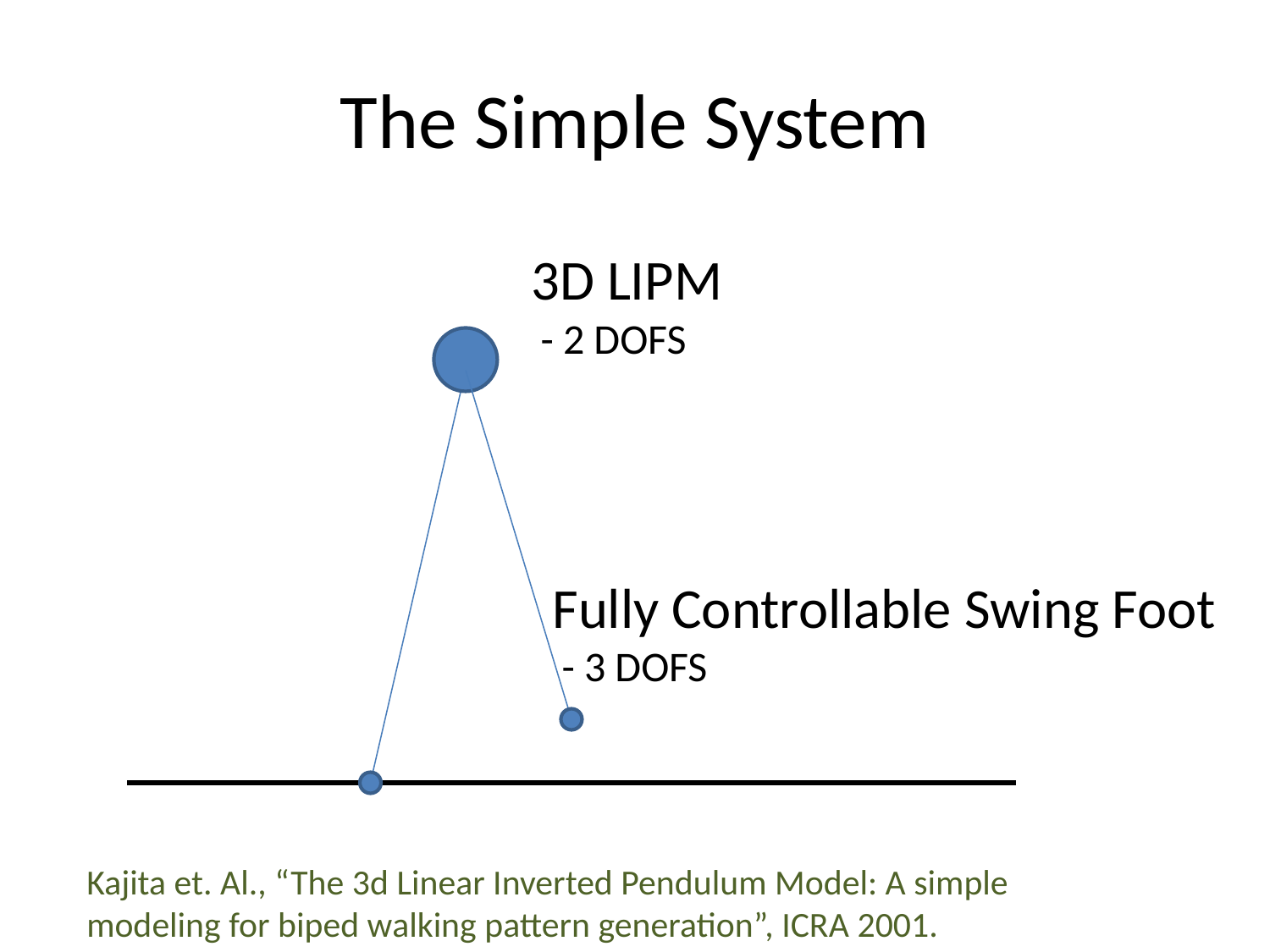

# The Simple System
3D LIPM
 - 2 DOFS

Fully Controllable Swing Foot
 - 3 DOFS

Kajita et. Al., “The 3d Linear Inverted Pendulum Model: A simple modeling for biped walking pattern generation”, ICRA 2001.